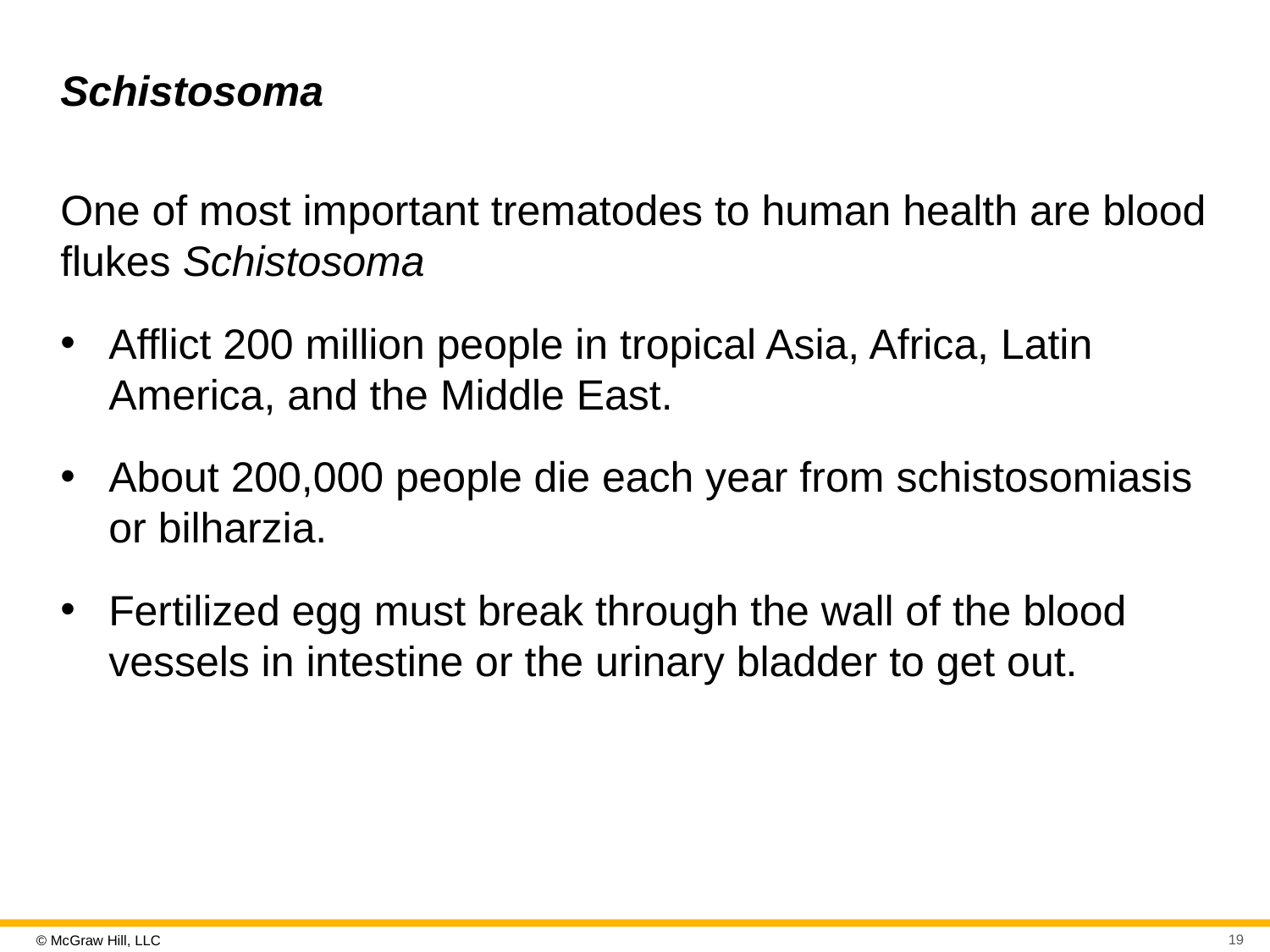

# Schistosoma
One of most important trematodes to human health are blood flukes Schistosoma
Afflict 200 million people in tropical Asia, Africa, Latin America, and the Middle East.
About 200,000 people die each year from schistosomiasis or bilharzia.
Fertilized egg must break through the wall of the blood vessels in intestine or the urinary bladder to get out.
19